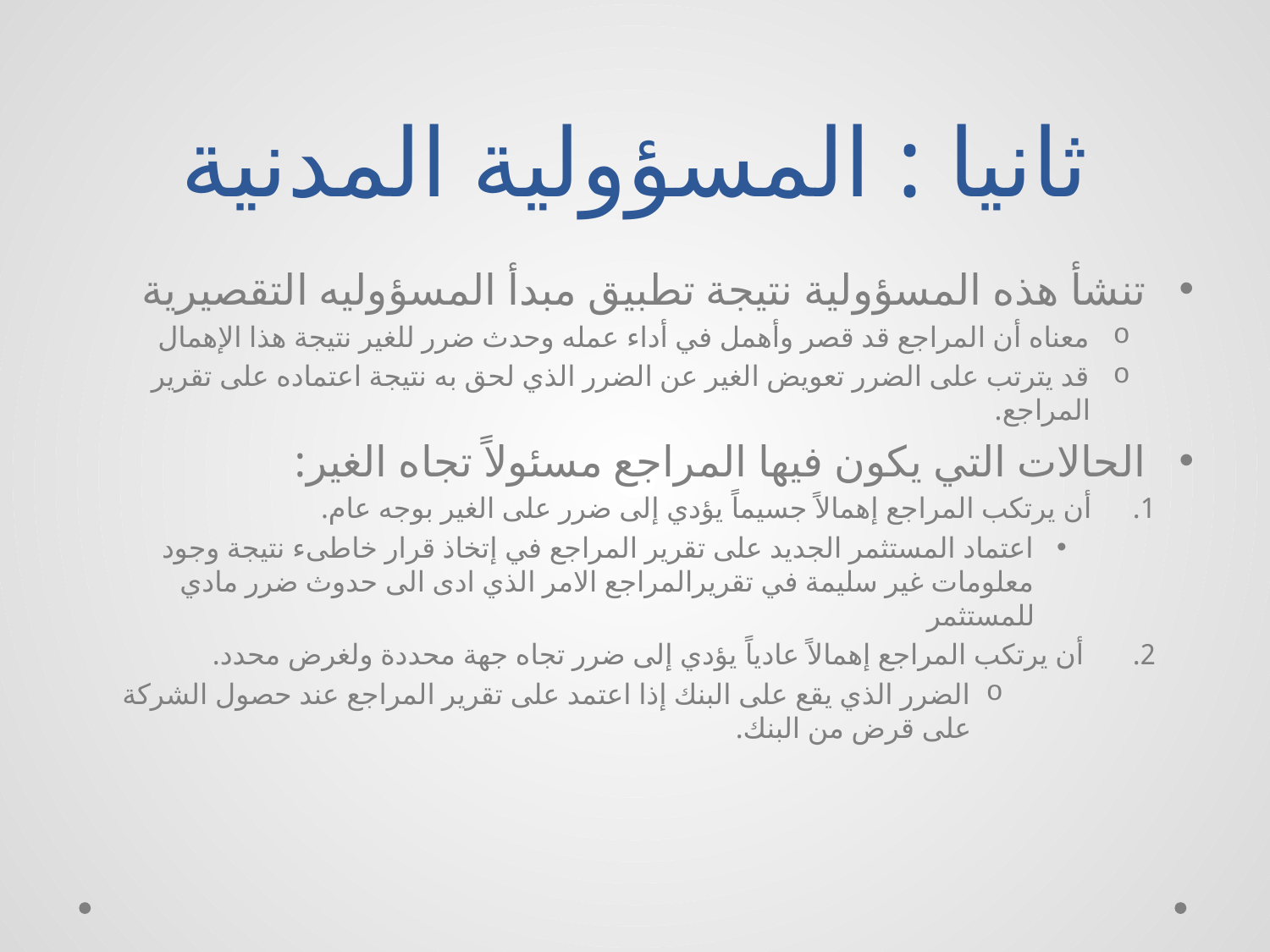

# ثانيا : المسؤولية المدنية
تنشأ هذه المسؤولية نتيجة تطبيق مبدأ المسؤوليه التقصيرية
معناه أن المراجع قد قصر وأهمل في أداء عمله وحدث ضرر للغير نتيجة هذا الإهمال
قد يترتب على الضرر تعويض الغير عن الضرر الذي لحق به نتيجة اعتماده على تقرير المراجع.
الحالات التي يكون فيها المراجع مسئولاً تجاه الغير:
أن يرتكب المراجع إهمالاً جسيماً يؤدي إلى ضرر على الغير بوجه عام.
اعتماد المستثمر الجديد على تقرير المراجع في إتخاذ قرار خاطىء نتيجة وجود معلومات غير سليمة في تقريرالمراجع الامر الذي ادى الى حدوث ضرر مادي للمستثمر
أن يرتكب المراجع إهمالاً عادياً يؤدي إلى ضرر تجاه جهة محددة ولغرض محدد.
الضرر الذي يقع على البنك إذا اعتمد على تقرير المراجع عند حصول الشركة على قرض من البنك.